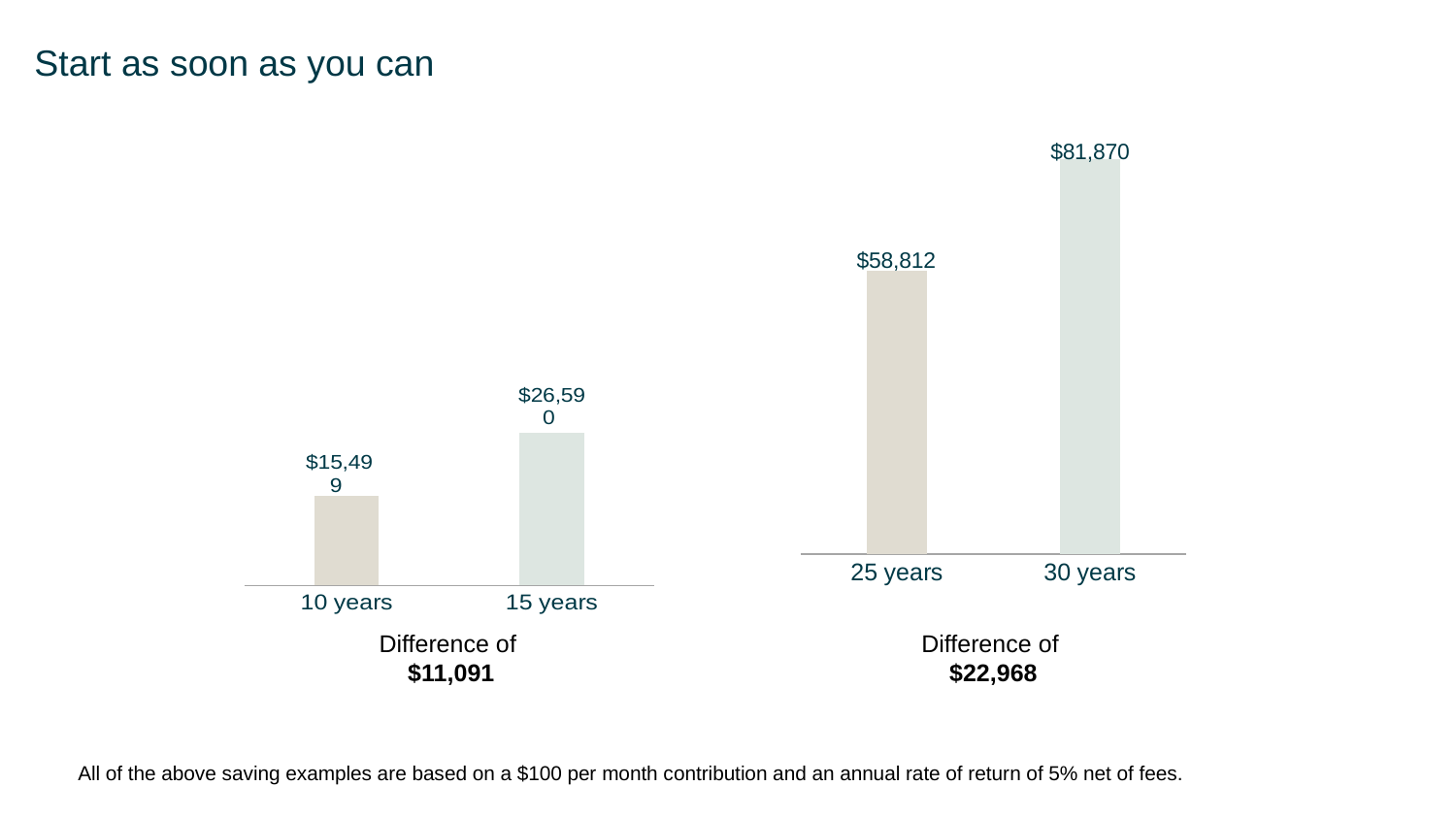

Start as soon as you can

### Chart

| Category | Column1 |
|---|---|
| 25 years | 58812.0 |
| 30 years | 81870.0 |
Difference of
$22,968

### Chart

| Category | Column1 |
|---|---|
| 10 years | 15499.0 |
| 15 years | 26590.0 |
Difference of
$11,091
All of the above saving examples are based on a $100 per month contribution and an annual rate of return of 5% net of fees.